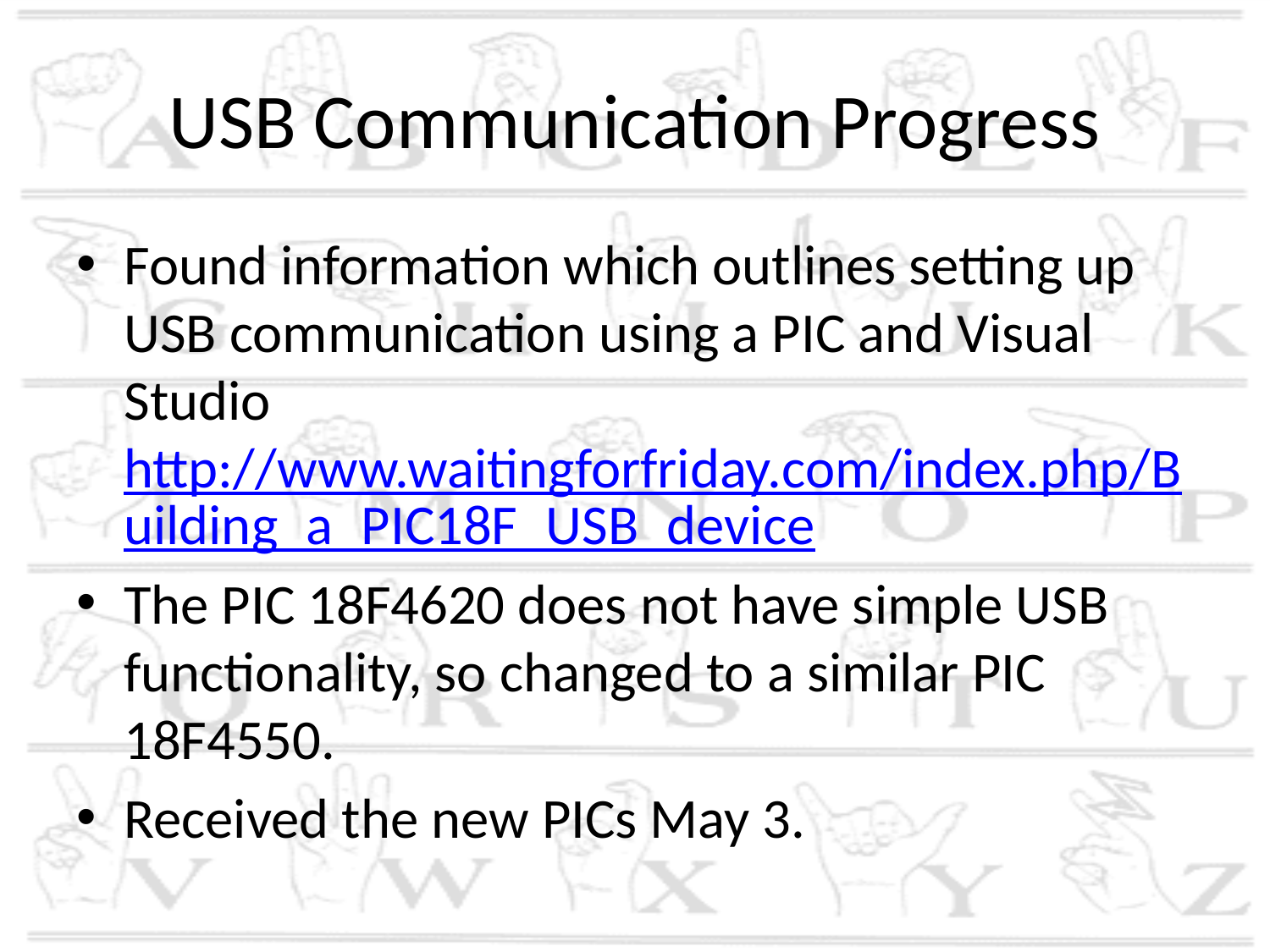

# USB Communication Progress
Found information which outlines setting up USB communication using a PIC and Visual Studio http://www.waitingforfriday.com/index.php/Building_a_PIC18F_USB_device
The PIC 18F4620 does not have simple USB functionality, so changed to a similar PIC 18F4550.
Received the new PICs May 3.